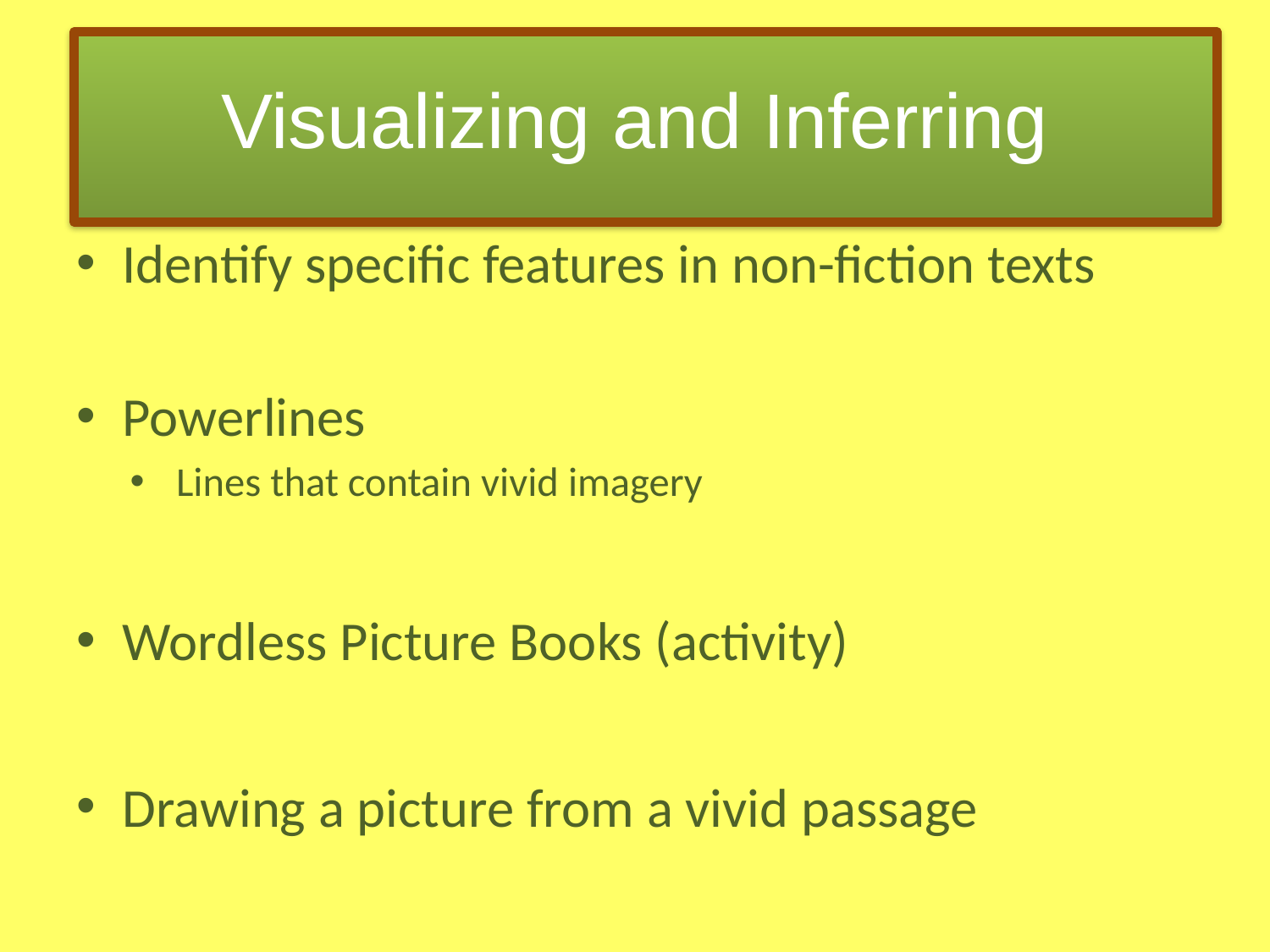

# Visualizing and Inferring
Identify specific features in non-fiction texts

Powerlines
Lines that contain vivid imagery

Wordless Picture Books (activity)

Drawing a picture from a vivid passage